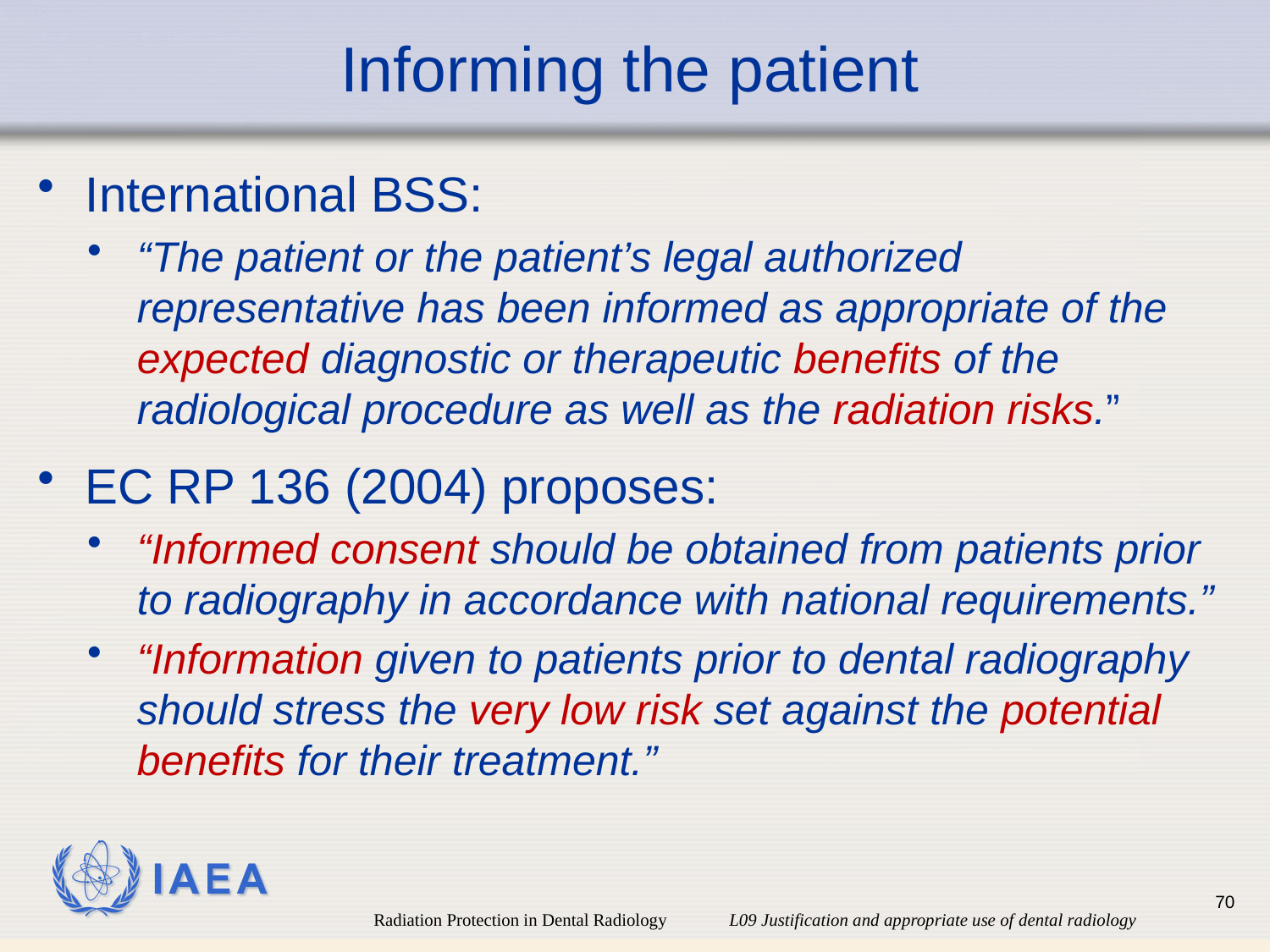

# Informing the patient
International BSS:
“The patient or the patient’s legal authorized representative has been informed as appropriate of the expected diagnostic or therapeutic benefits of the radiological procedure as well as the radiation risks.”
EC RP 136 (2004) proposes:
“Informed consent should be obtained from patients prior to radiography in accordance with national requirements.”
“Information given to patients prior to dental radiography should stress the very low risk set against the potential benefits for their treatment.”
70
Radiation Protection in Dental Radiology              L09 Justification and appropriate use of dental radiology